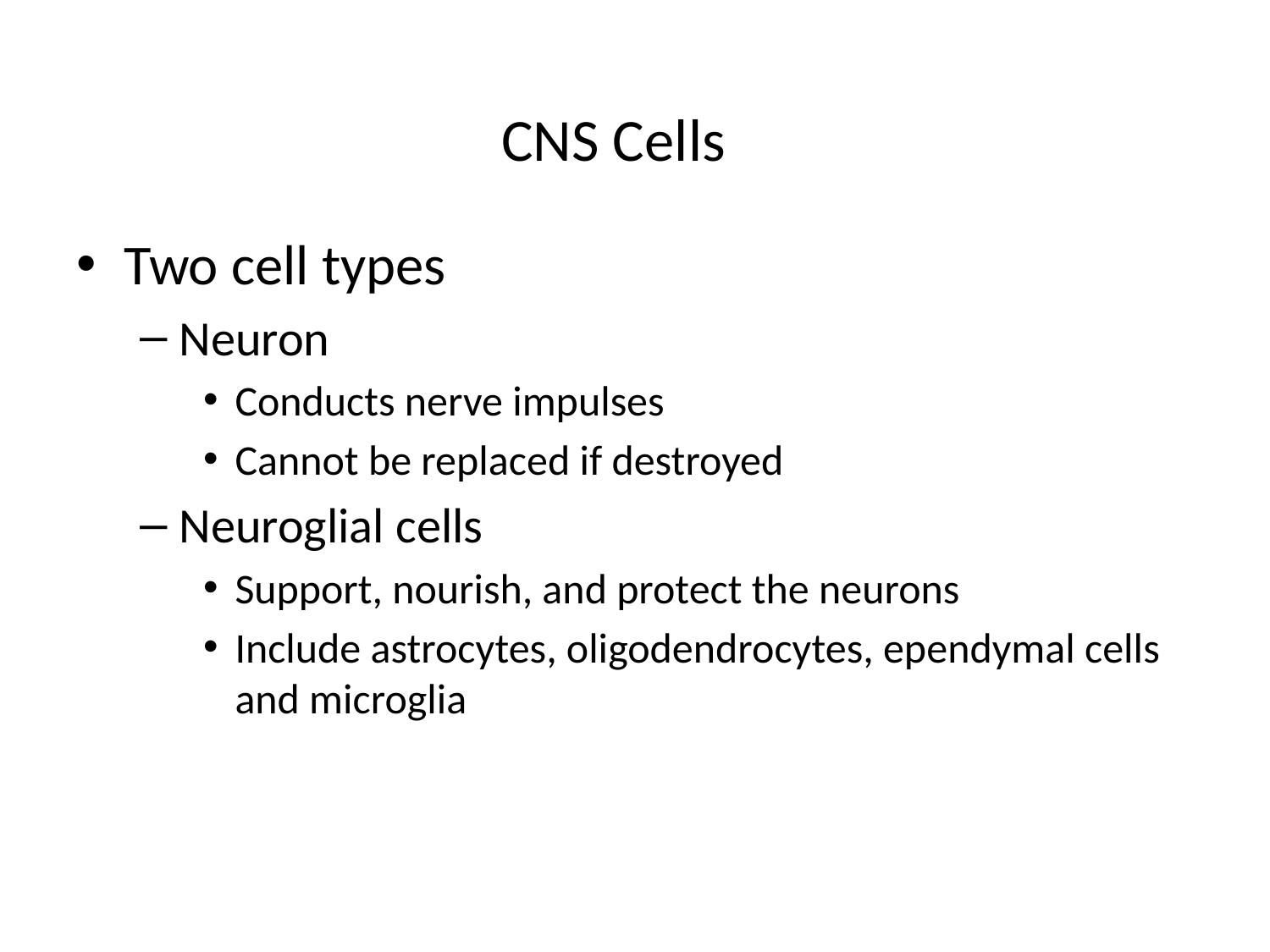

# CNS Cells
Two cell types
Neuron
Conducts nerve impulses
Cannot be replaced if destroyed
Neuroglial cells
Support, nourish, and protect the neurons
Include astrocytes, oligodendrocytes, ependymal cells and microglia